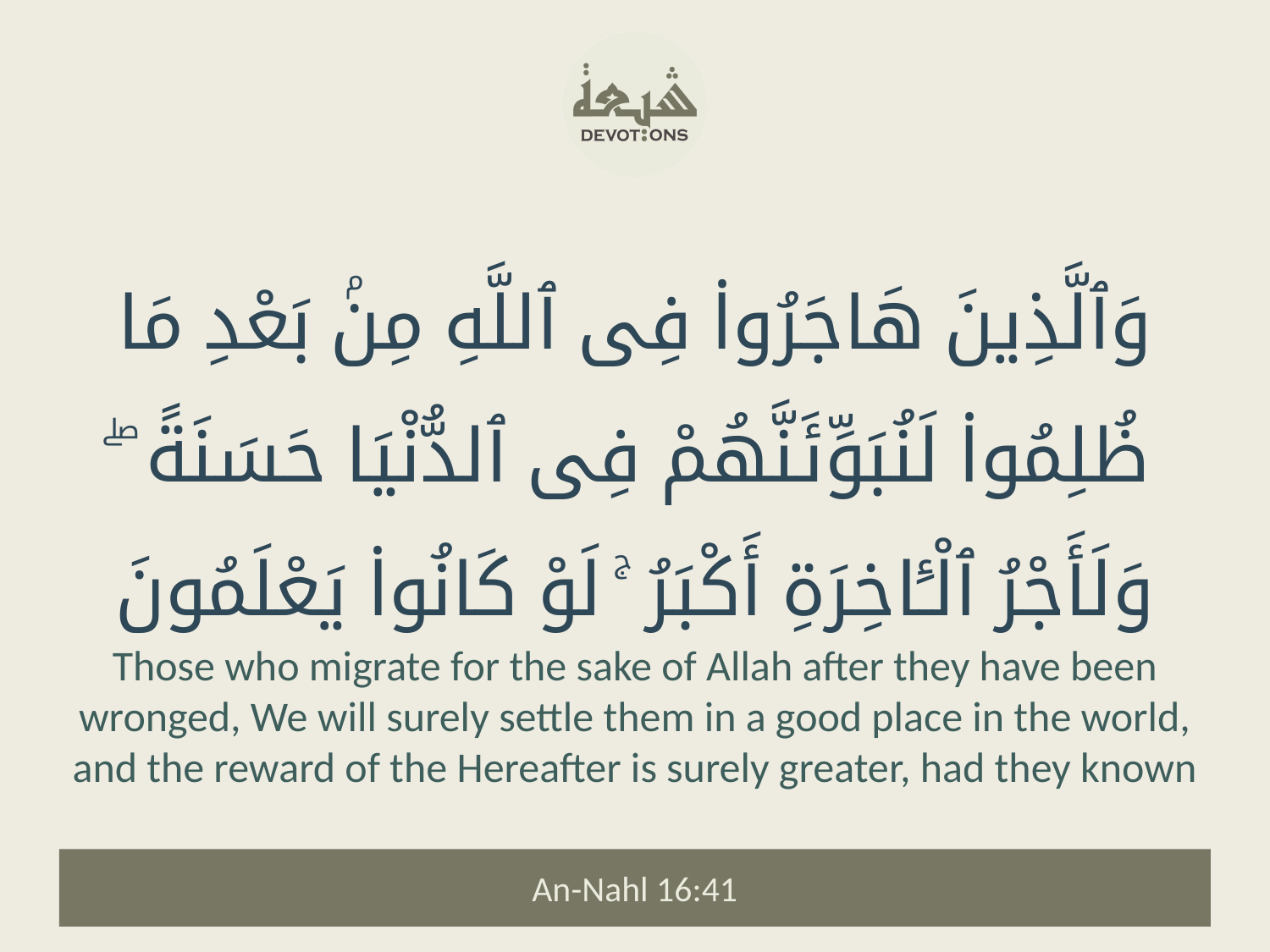

وَٱلَّذِينَ هَاجَرُوا۟ فِى ٱللَّهِ مِنۢ بَعْدِ مَا ظُلِمُوا۟ لَنُبَوِّئَنَّهُمْ فِى ٱلدُّنْيَا حَسَنَةً ۖ وَلَأَجْرُ ٱلْـَٔاخِرَةِ أَكْبَرُ ۚ لَوْ كَانُوا۟ يَعْلَمُونَ
Those who migrate for the sake of Allah after they have been wronged, We will surely settle them in a good place in the world, and the reward of the Hereafter is surely greater, had they known
An-Nahl 16:41